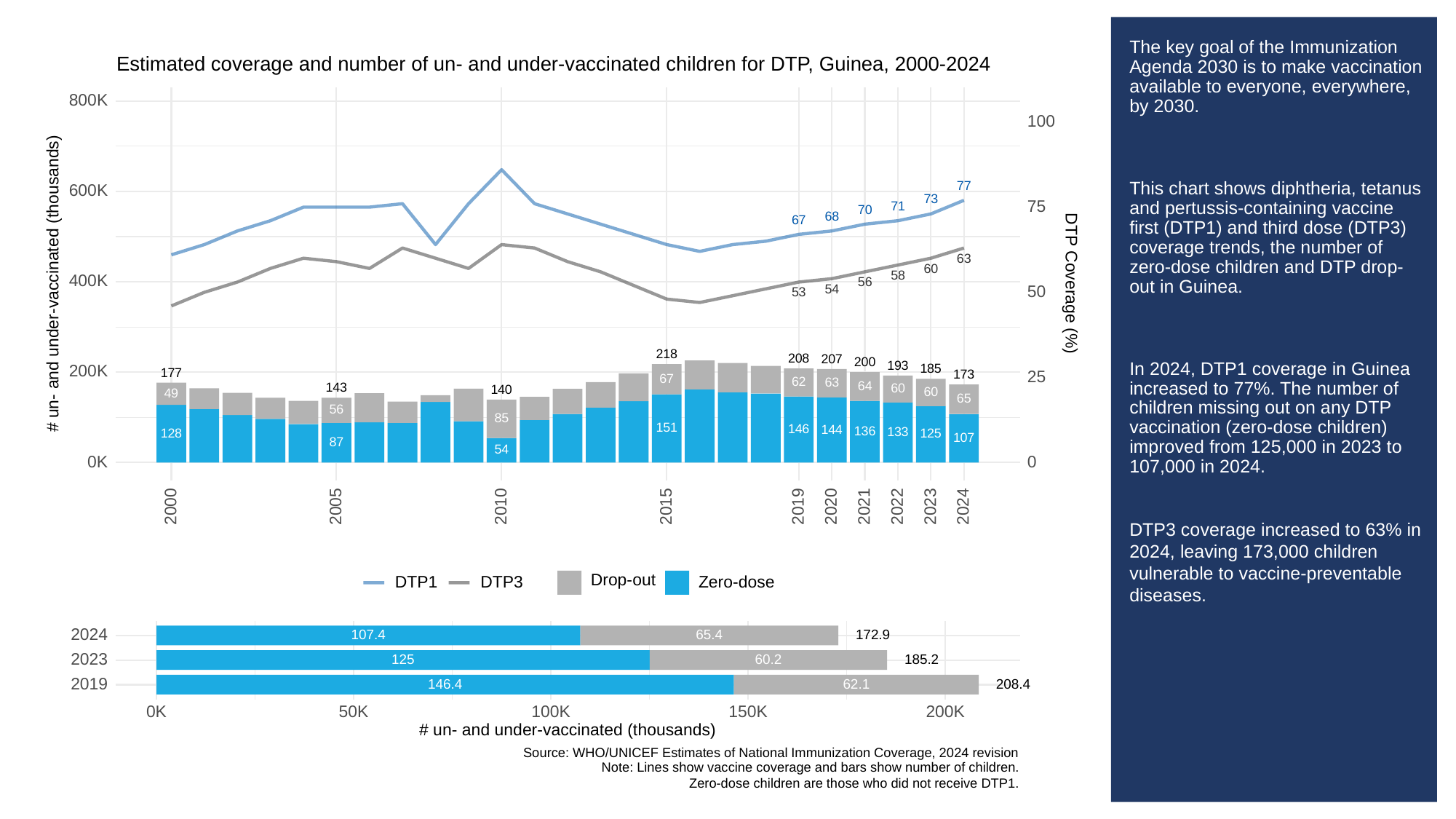

# The key goal of the Immunization Agenda 2030 is to make vaccination available to everyone, everywhere, by 2030.

This chart shows diphtheria, tetanus and pertussis-containing vaccine first (DTP1) and third dose (DTP3) coverage trends, the number of zero-dose children and DTP drop-out in Guinea.

In 2024, DTP1 coverage in Guinea increased to 77%. The number of children missing out on any DTP vaccination (zero-dose children) improved from 125,000 in 2023 to 107,000 in 2024.

DTP3 coverage increased to 63% in 2024, leaving 173,000 children vulnerable to vaccine-preventable diseases.

Estimated coverage and number of un- and under-vaccinated children for DTP, Guinea, 2000-2024

800K

100

77
600K

73
75
71
70
68
67

63
60
58
400K
# un- and under-vaccinated (thousands)
DTP Coverage (%)
56

54
50
53

218
208
207
200

193

185

200K

177

173
25

67

62
63

64

143
60

140
60

49

65

56

85

151

146
144
136
133
128
125
107
87

54
0K
0

2023
2000
2005
2010
2015
2019
2020
2021
2022
2024

Drop-out
DTP3
Zero-dose
DTP1

2024
107.4
65.4
172.9

2023
125
60.2
185.2

2019
146.4
62.1
208.4

0K
50K
100K
150K
200K
# un- and under-vaccinated (thousands)
Source: WHO/UNICEF Estimates of National Immunization Coverage, 2024 revision
Note: Lines show vaccine coverage and bars show number of children.
Zero-dose children are those who did not receive DTP1.